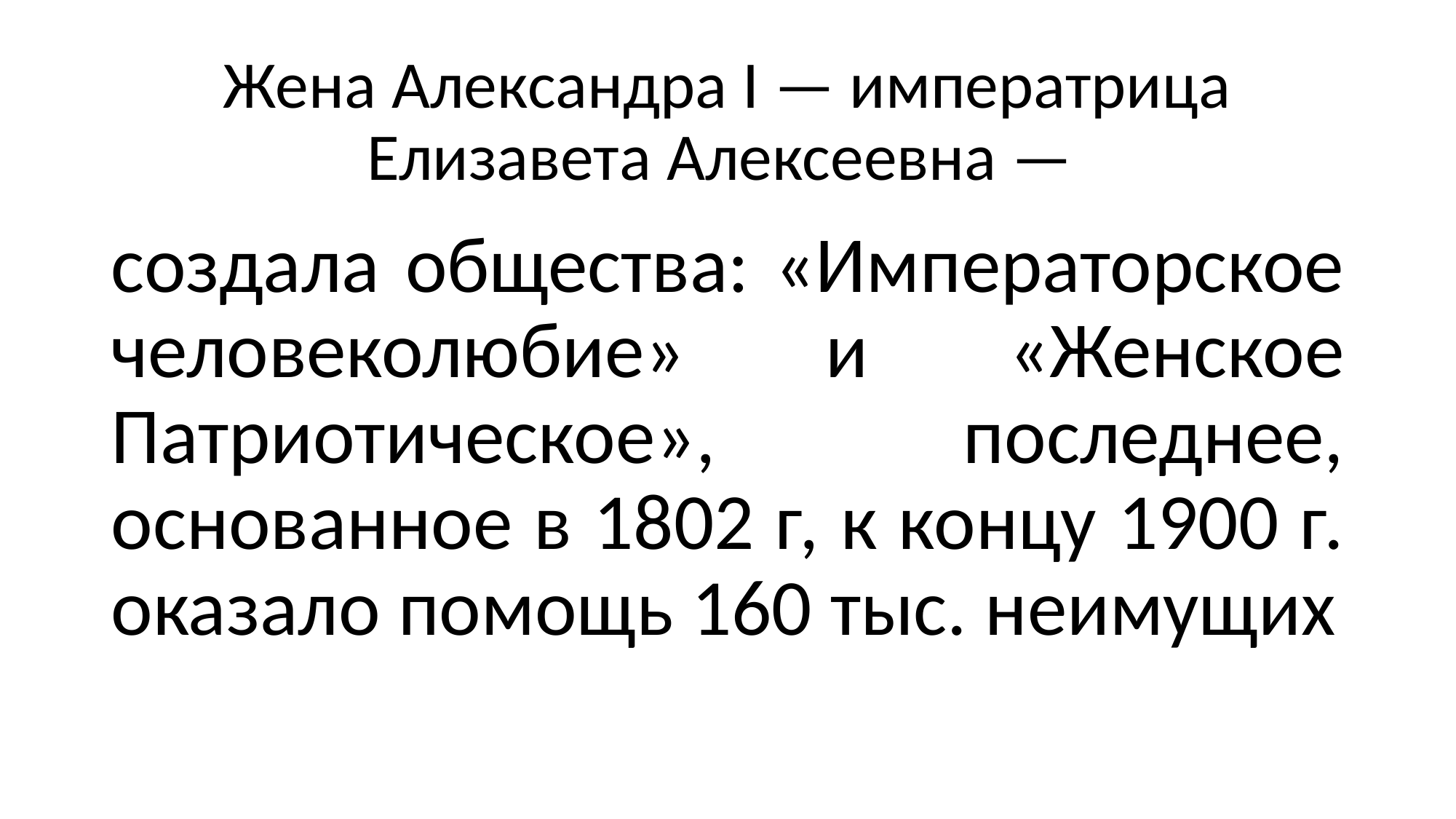

# Жена Александра I — императрица Елизавета Алексеевна —
создала общества: «Императорское человеколюбие» и «Женское Патриотическое», последнее, основанное в 1802 г, к концу 1900 г. оказало помощь 160 тыс. неимущих